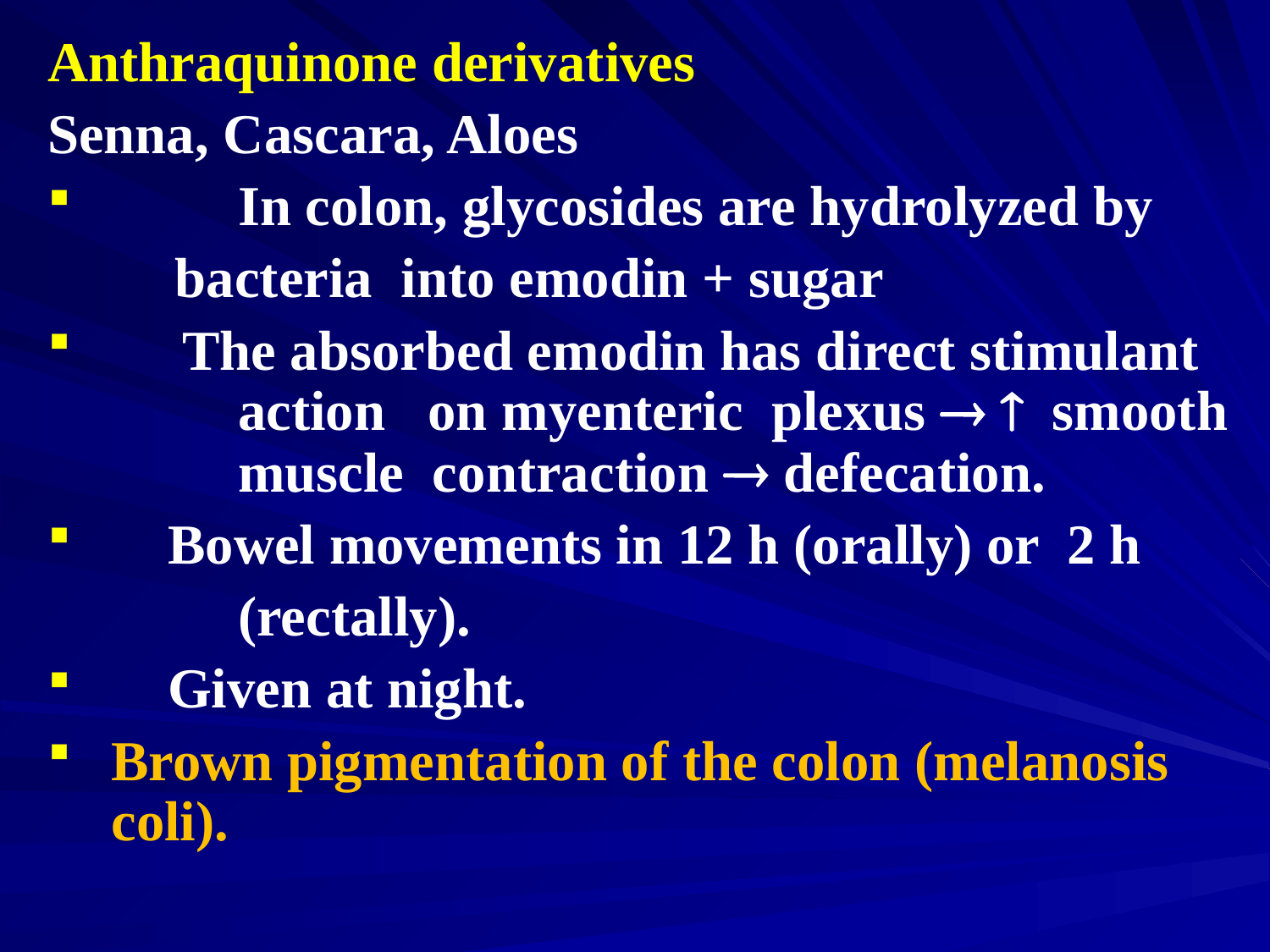

Anthraquinone derivatives
Senna, Cascara, Aloes
	In colon, glycosides are hydrolyzed by
         bacteria  into emodin + sugar
     The absorbed emodin has direct stimulant   	action   on myenteric  plexus → ↑  smooth    	muscle  contraction → defecation.
    Bowel movements in 12 h (orally) or  2 h
		(rectally).
    Given at night.
Brown pigmentation of the colon (melanosis coli).